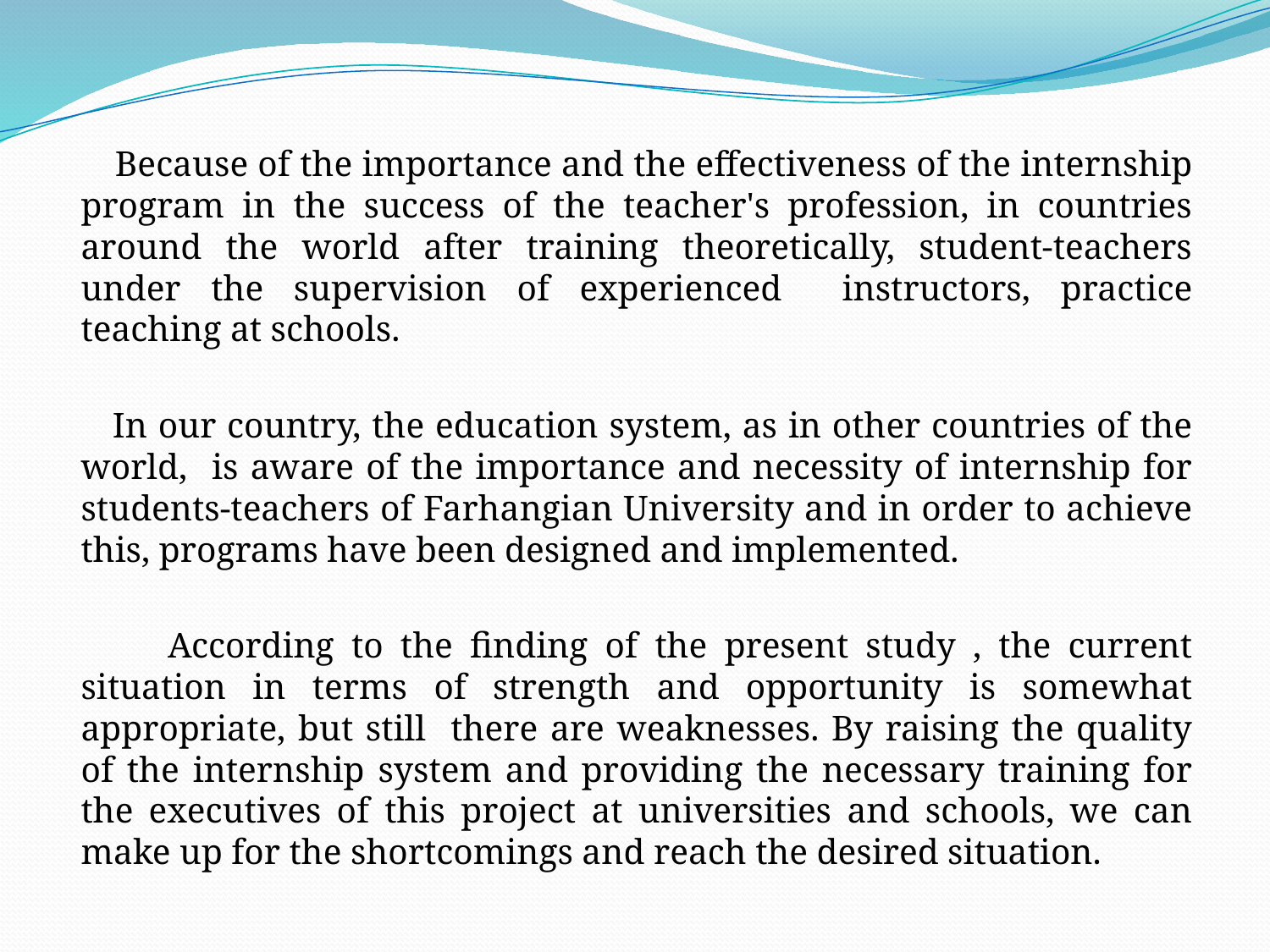

Because of the importance and the effectiveness of the internship program in the success of the teacher's profession, in countries around the world after training theoretically, student-teachers under the supervision of experienced  instructors, practice teaching at schools.

      In our country, the education system, as in other countries of the world,  is aware of the importance and necessity of internship for students-teachers of Farhangian University and in order to achieve this, programs have been designed and implemented.

       According to the finding of the present study , the current situation in terms of strength and opportunity is somewhat appropriate, but still  there are weaknesses. By raising the quality of the internship system and providing the necessary training for the executives of this project at universities and schools, we can make up for the shortcomings and reach the desired situation.